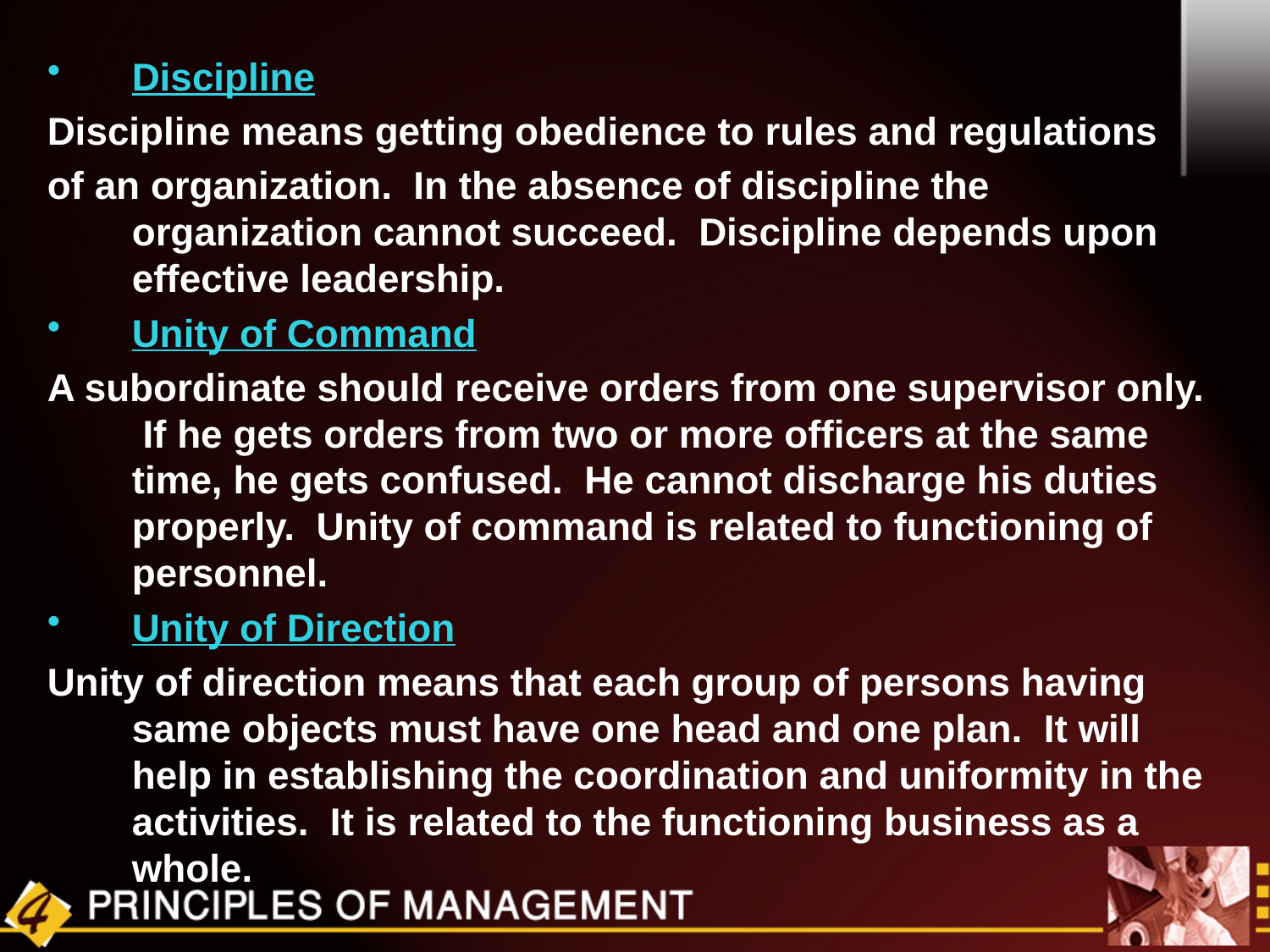

Discipline
Discipline means getting obedience to rules and regulations
of an organization.  In the absence of discipline the organization cannot succeed.  Discipline depends upon effective leadership.
Unity of Command
A subordinate should receive orders from one supervisor only.  If he gets orders from two or more officers at the same time, he gets confused.  He cannot discharge his duties properly.  Unity of command is related to functioning of personnel.
Unity of Direction
Unity of direction means that each group of persons having same objects must have one head and one plan.  It will help in establishing the coordination and uniformity in the activities.  It is related to the functioning business as a whole.